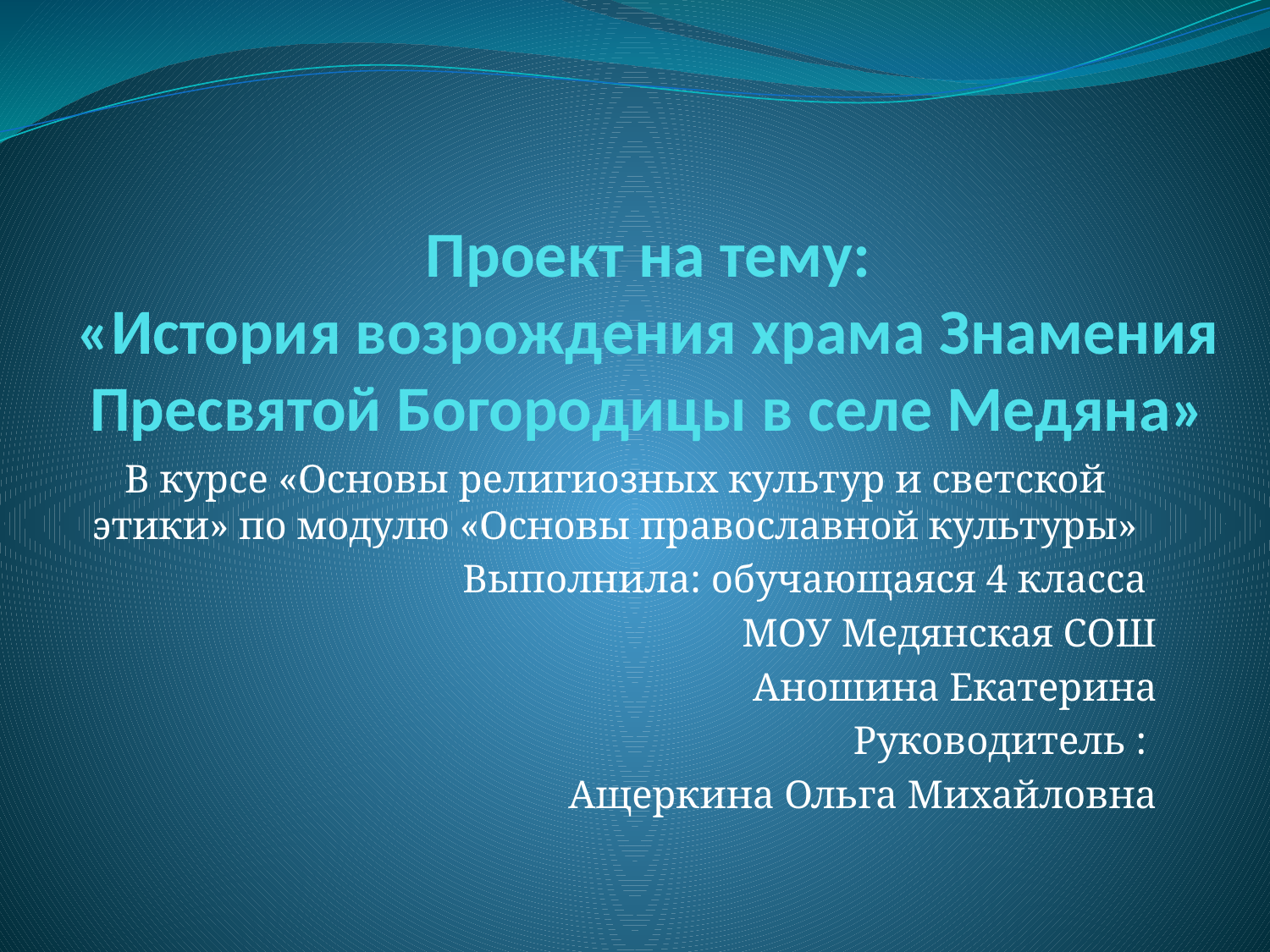

# Проект на тему: «История возрождения храма Знамения Пресвятой Богородицы в селе Медяна»
В курсе «Основы религиозных культур и светской этики» по модулю «Основы православной культуры»
Выполнила: обучающаяся 4 класса
МОУ Медянская СОШ
 Аношина Екатерина
Руководитель :
Ащеркина Ольга Михайловна